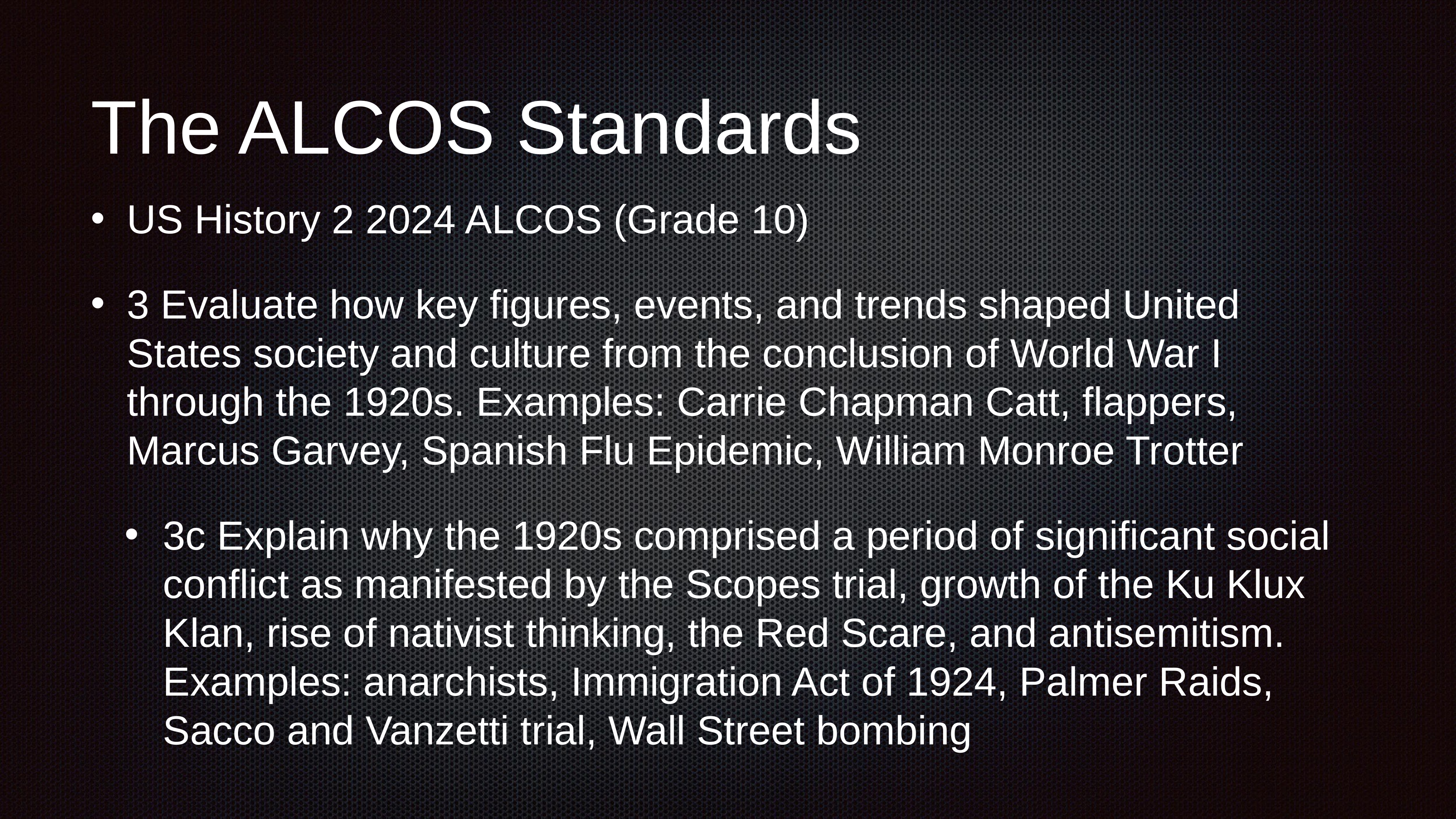

# The ALCOS Standards
US History 2 2024 ALCOS (Grade 10)
3 Evaluate how key figures, events, and trends shaped United States society and culture from the conclusion of World War I through the 1920s. Examples: Carrie Chapman Catt, flappers, Marcus Garvey, Spanish Flu Epidemic, William Monroe Trotter
3c Explain why the 1920s comprised a period of significant social conflict as manifested by the Scopes trial, growth of the Ku Klux Klan, rise of nativist thinking, the Red Scare, and antisemitism. Examples: anarchists, Immigration Act of 1924, Palmer Raids, Sacco and Vanzetti trial, Wall Street bombing